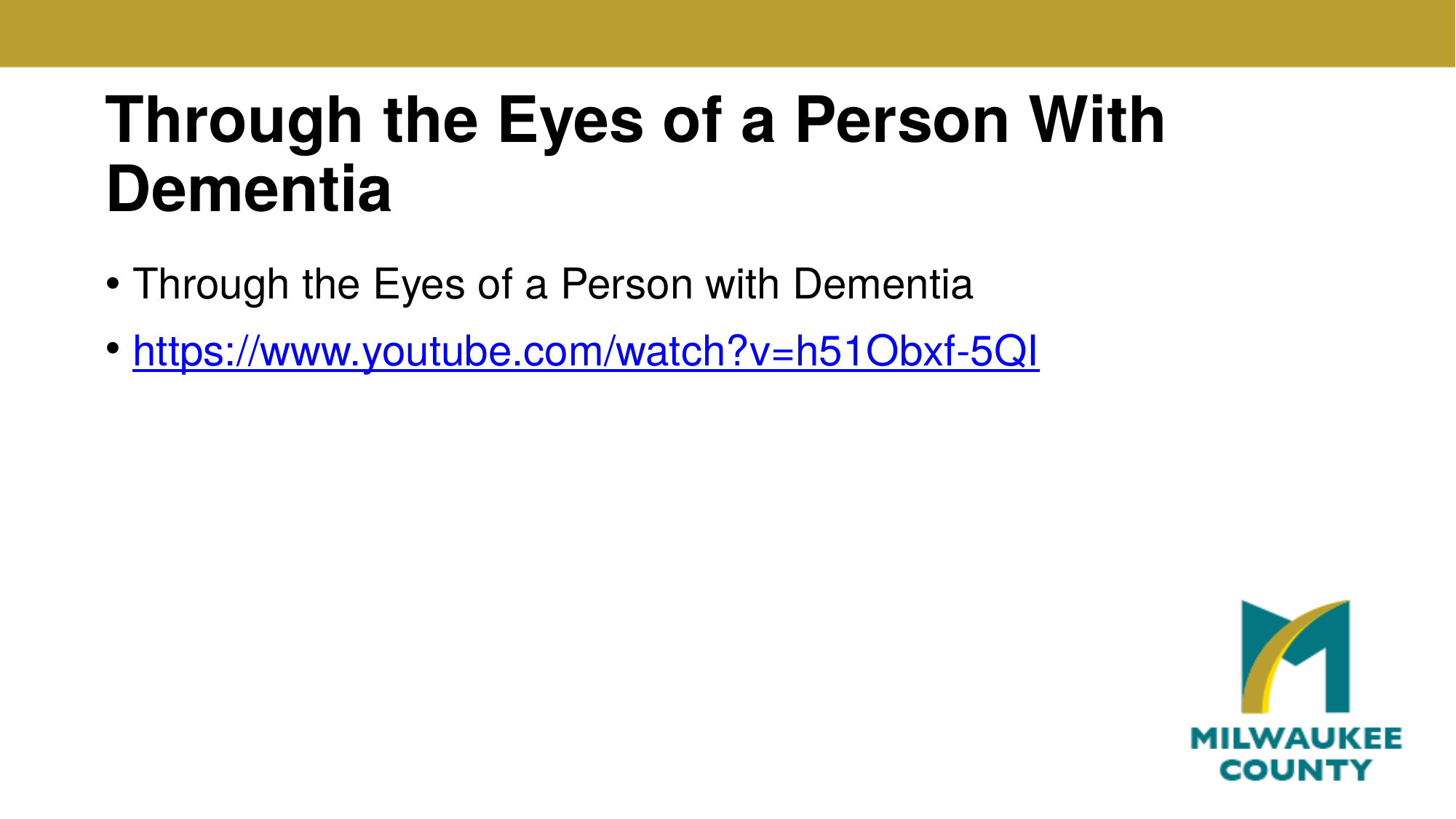

# Through the Eyes of a Person With Dementia
Through the Eyes of a Person with Dementia
https://www.youtube.com/watch?v=h51Obxf-5QI